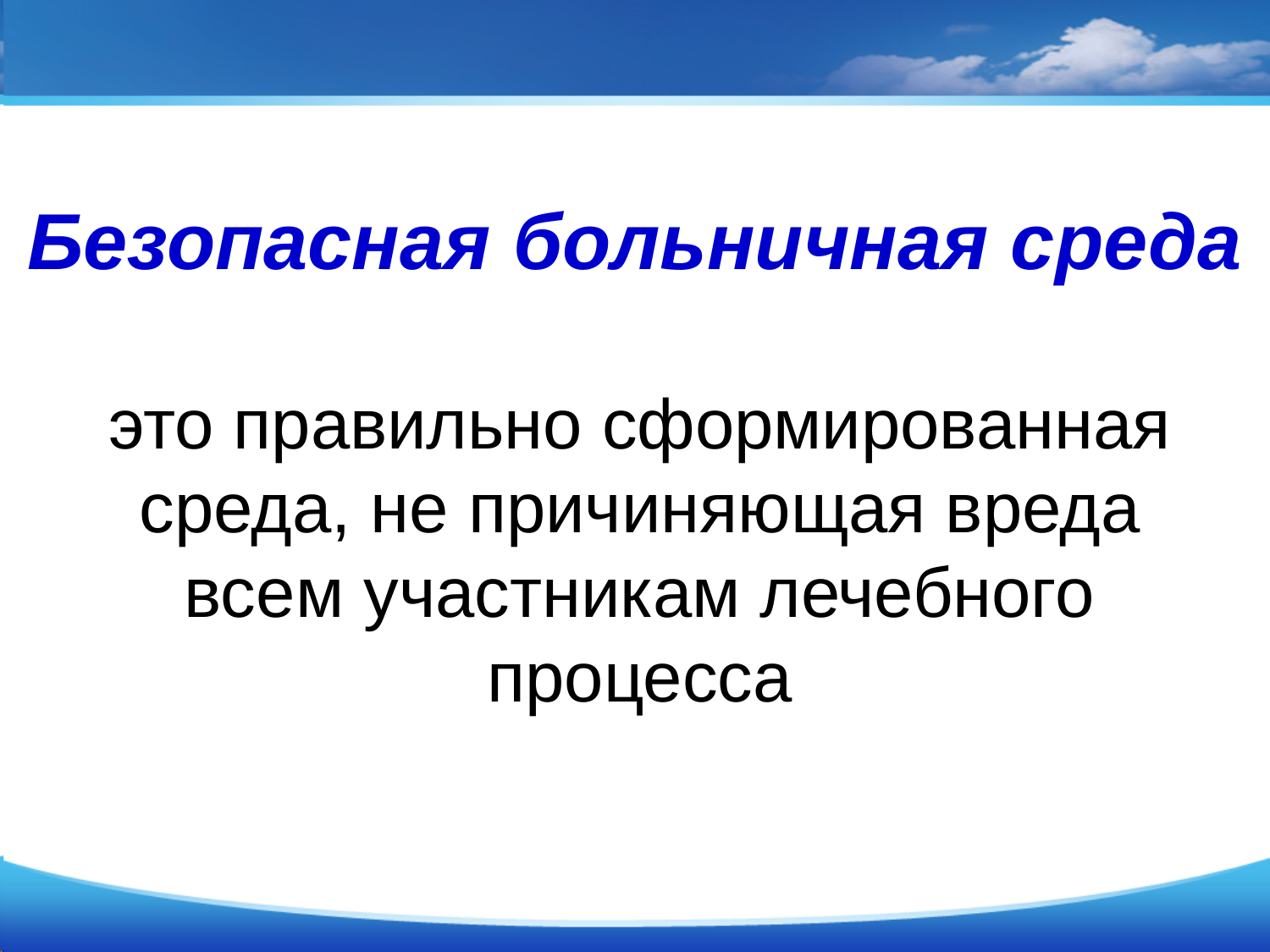

# Безопасная больничная среда
это правильно сформированная среда, не причиняющая вреда всем участникам лечебного процесса